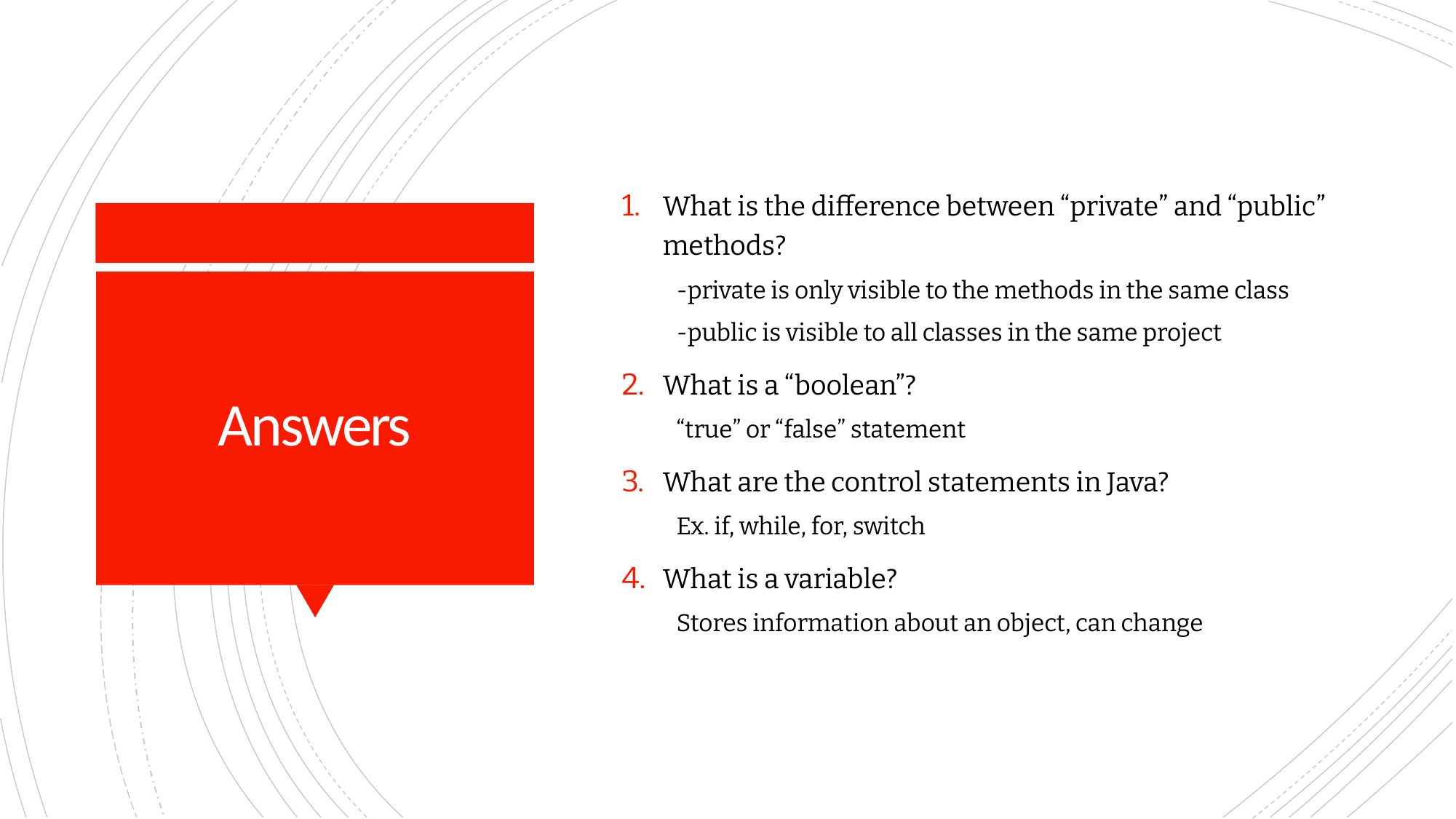

What is the difference between “private” and “public” methods?
-private is only visible to the methods in the same class
-public is visible to all classes in the same project
What is a “boolean”?
“true” or “false” statement
What are the control statements in Java?
Ex. if, while, for, switch
What is a variable?
Stores information about an object, can change
# Answers